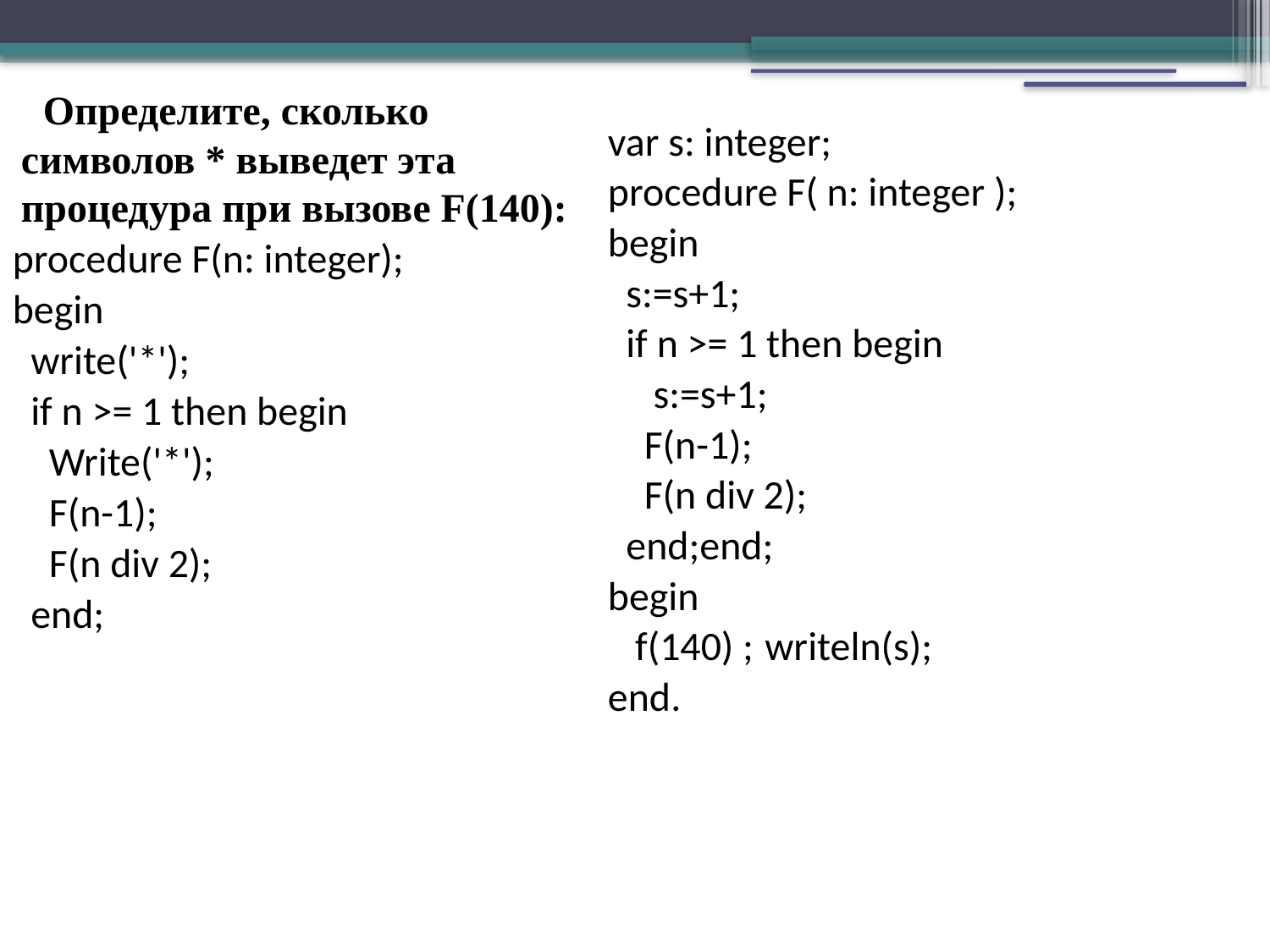

Определите, сколько символов * выведет эта процедура при вызове F(140):
procedure F(n: integer);
begin
  write('*');
  if n >= 1 then begin
    Write('*');
    F(n-1);
    F(n div 2);
  end;

var s: integer;
procedure F( n: integer );
begin
  s:=s+1;
  if n >= 1 then begin
     s:=s+1;
    F(n-1);
    F(n div 2);
  end;end;
begin
   f(140) ; writeln(s);
end.